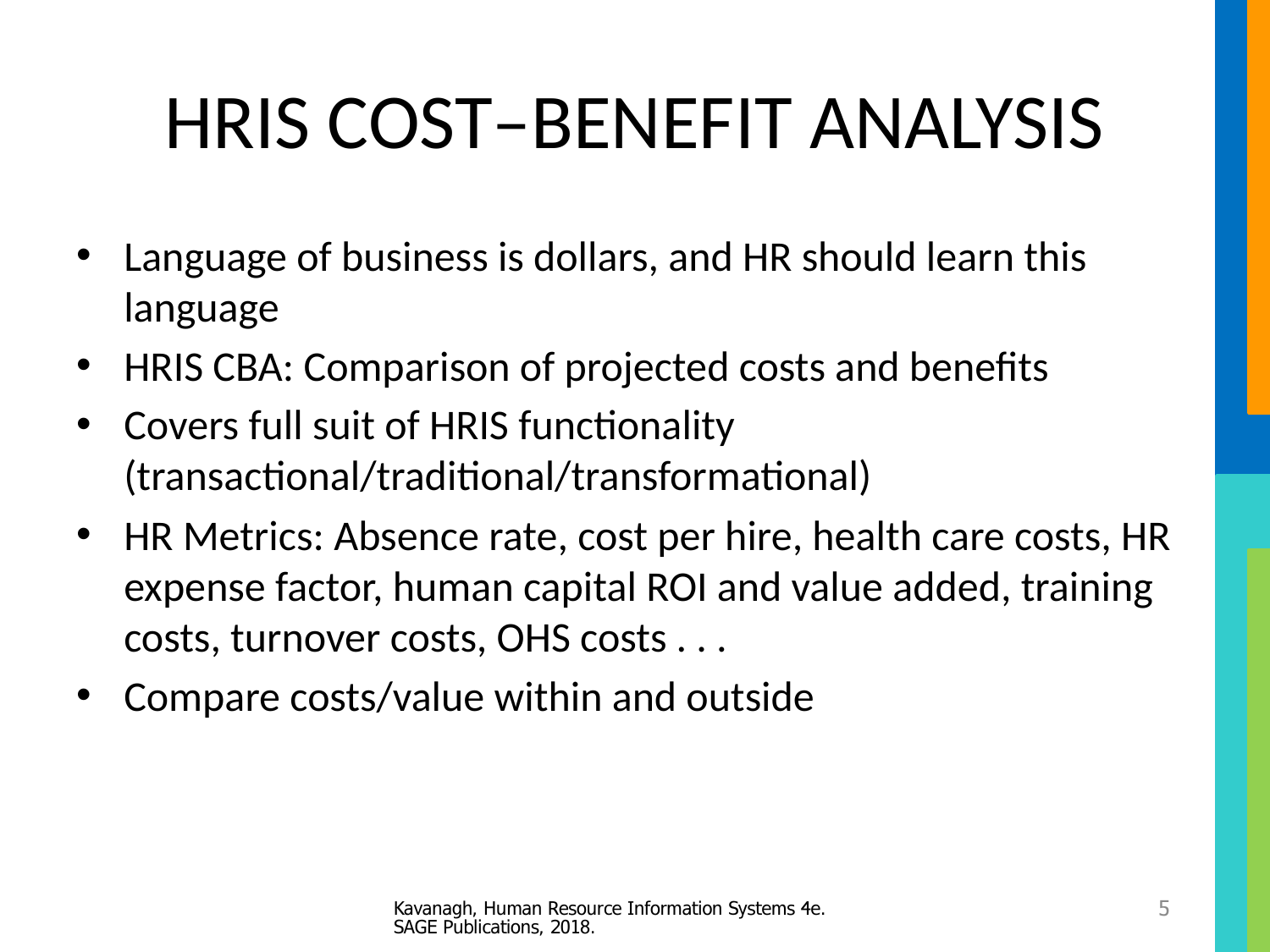

# HRIS COST–BENEFIT ANALYSIS
Language of business is dollars, and HR should learn this language
HRIS CBA: Comparison of projected costs and benefits
Covers full suit of HRIS functionality (transactional/traditional/transformational)
HR Metrics: Absence rate, cost per hire, health care costs, HR expense factor, human capital ROI and value added, training costs, turnover costs, OHS costs . . .
Compare costs/value within and outside
Kavanagh, Human Resource Information Systems 4e. SAGE Publications, 2018.
5